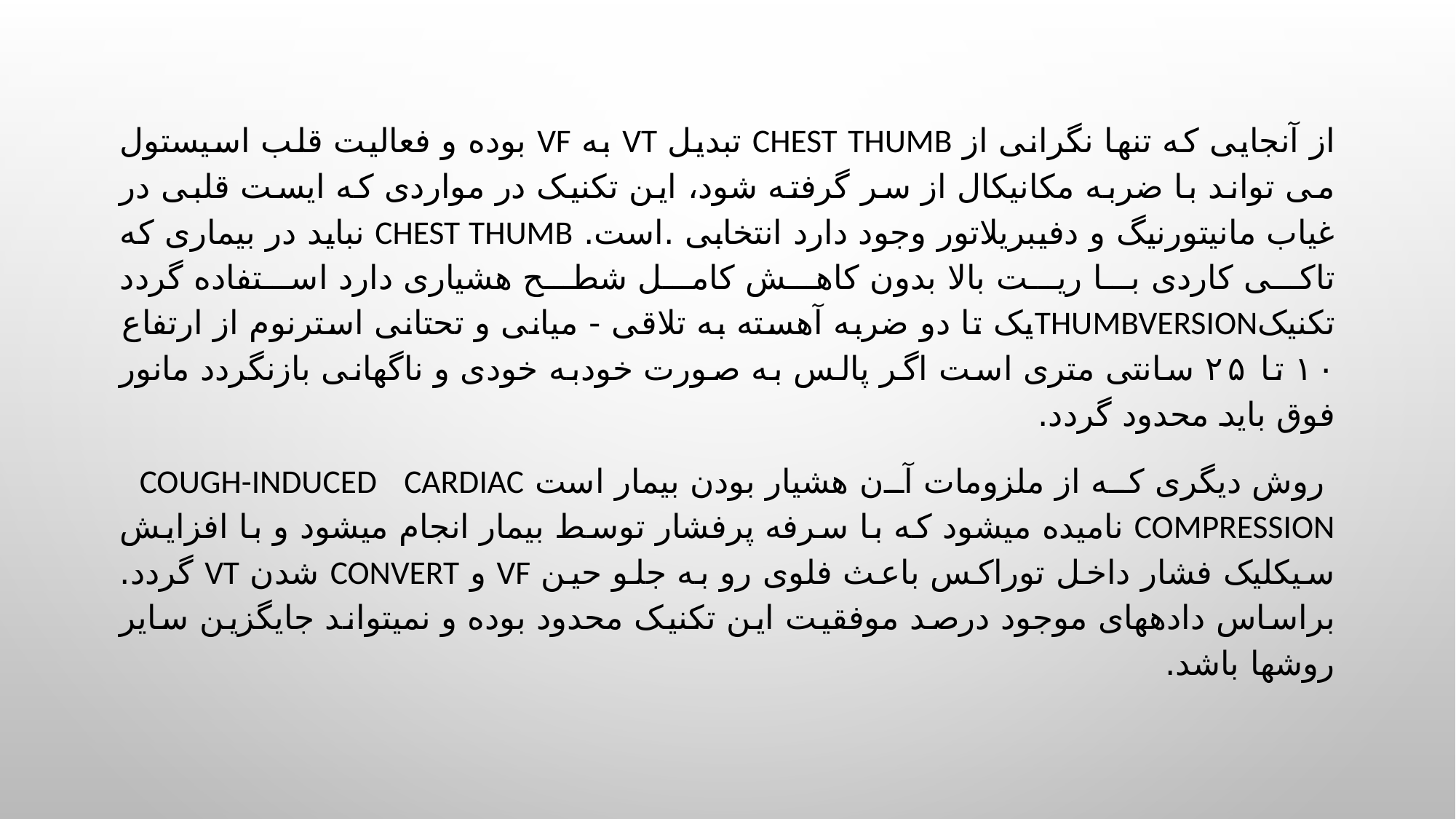

#
از آنجایی که تنها نگرانی از Chest thumb تبدیل VT به VF بوده و فعالیت قلب اسیستول می تواند با ضربه مکانیکال از سر گرفته شود، این تکنیک در مواردی که ایست قلبی در غیاب مانیتورنیگ و دفیبریلاتور وجود دارد انتخابی .است. Chest thumb نباید در بیماری که تاکی کاردی با ریت بالا بدون کاهش کامل شطح هشیاری دارد استفاده گردد تکنیکThumbversionیک تا دو ضربه آهسته به تلاقی - میانی و تحتانی استرنوم از ارتفاع ۱۰ تا ۲۵ سانتی متری است اگر پالس به صورت خودبه خودی و ناگهانی بازنگردد مانور فوق باید محدود گردد.
 روش دیگری که از ملزومات آن هشیار بودن بیمار است Cough-Induced cardiac compression نامیده میشود که با سرفه پرفشار توسط بیمار انجام میشود و با افزایش سیکلیک فشار داخل توراکس باعث فلوی رو به جلو حین VF و Convert شدن VT گردد. براساس دادههای موجود درصد موفقیت این تکنیک محدود بوده و نمیتواند جایگزین سایر روشها باشد.